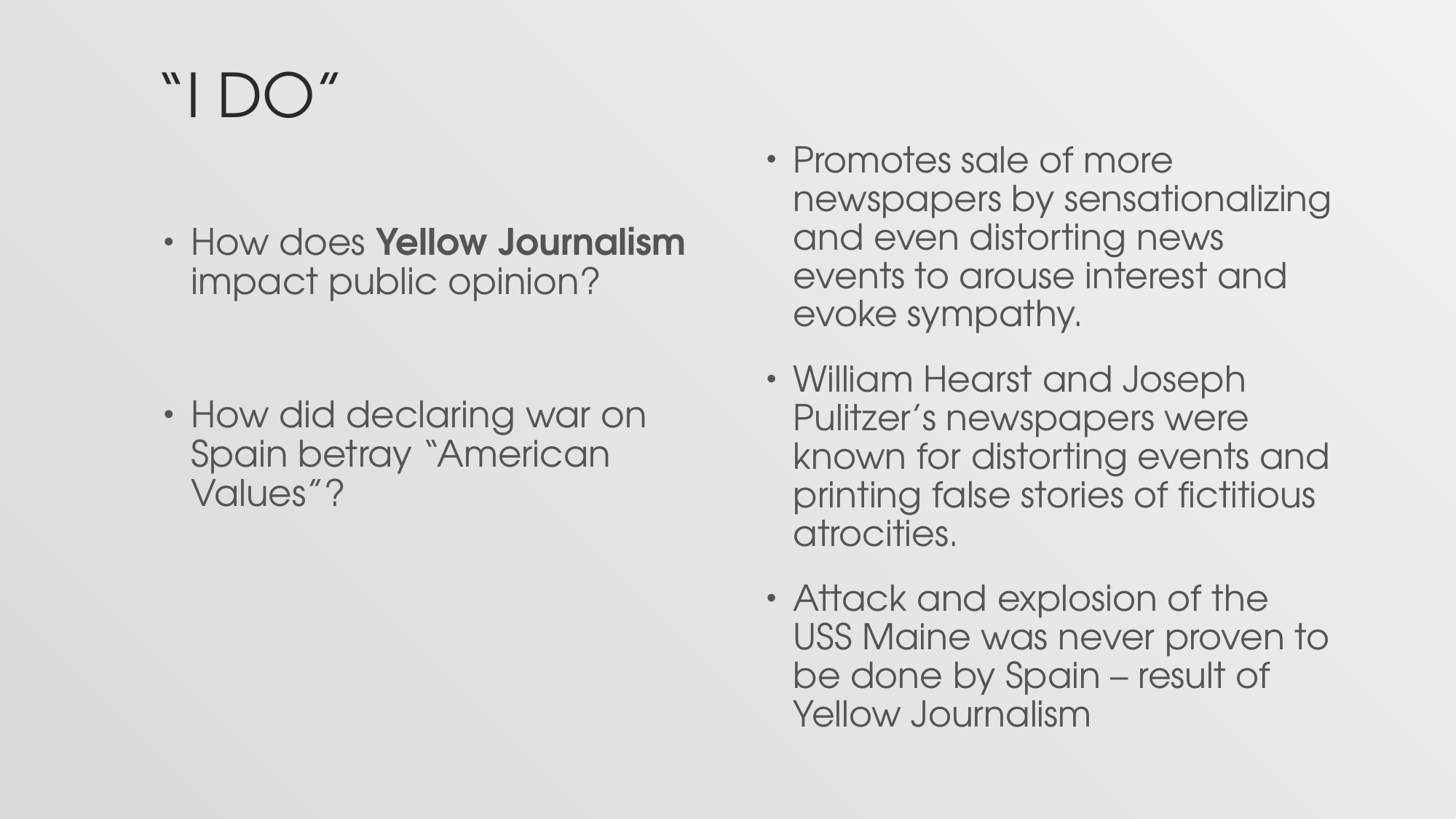

# “I DO”
Promotes sale of more newspapers by sensationalizing and even distorting news events to arouse interest and evoke sympathy.
William Hearst and Joseph Pulitzer’s newspapers were known for distorting events and printing false stories of fictitious atrocities.
Attack and explosion of the USS Maine was never proven to be done by Spain – result of Yellow Journalism
How does Yellow Journalism impact public opinion?

How did declaring war on Spain betray “American Values”?